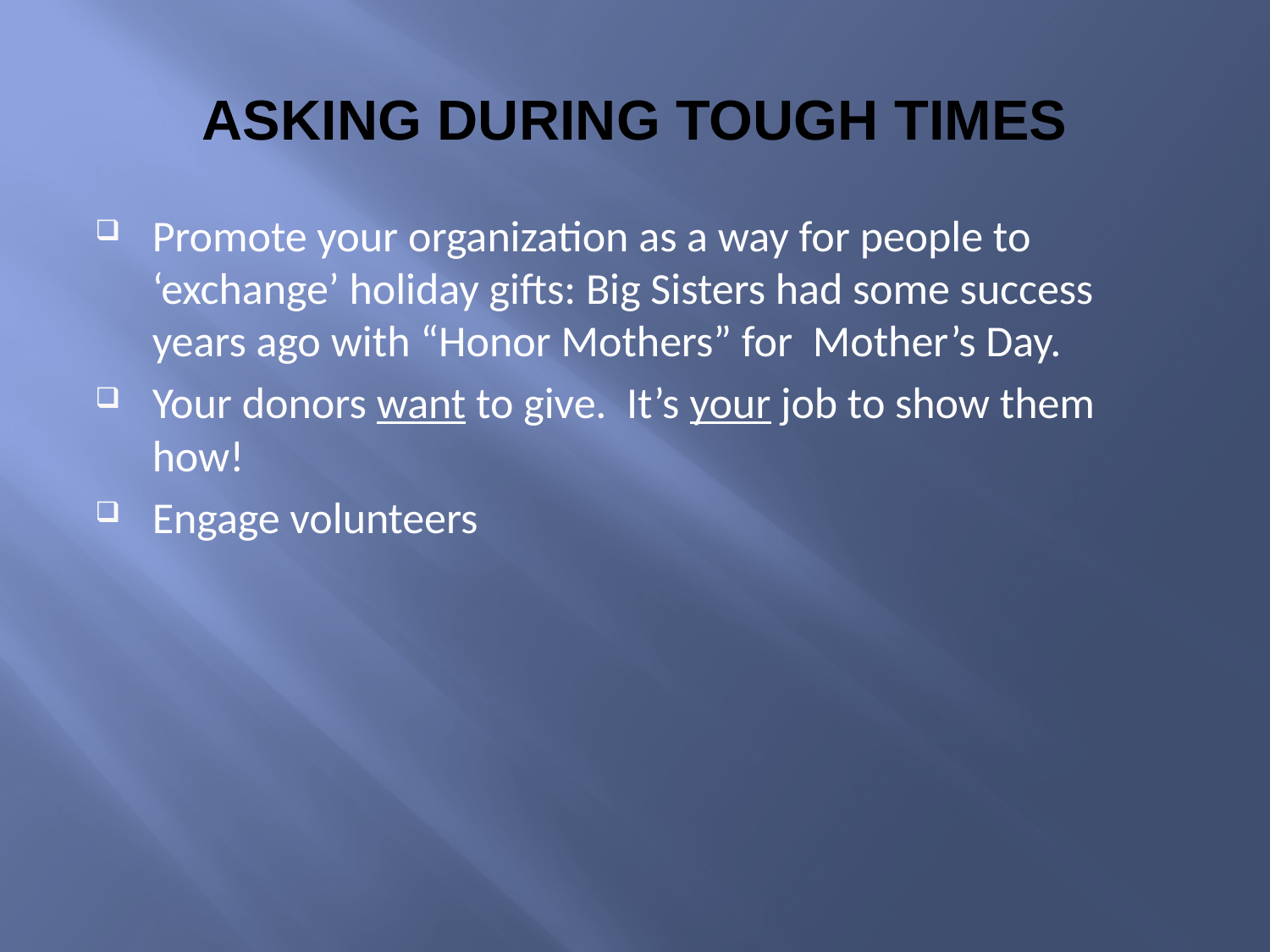

# ASKING DURING TOUGH TIMES
Promote your organization as a way for people to ‘exchange’ holiday gifts: Big Sisters had some success years ago with “Honor Mothers” for  Mother’s Day.
Your donors want to give.  It’s your job to show them how!
Engage volunteers